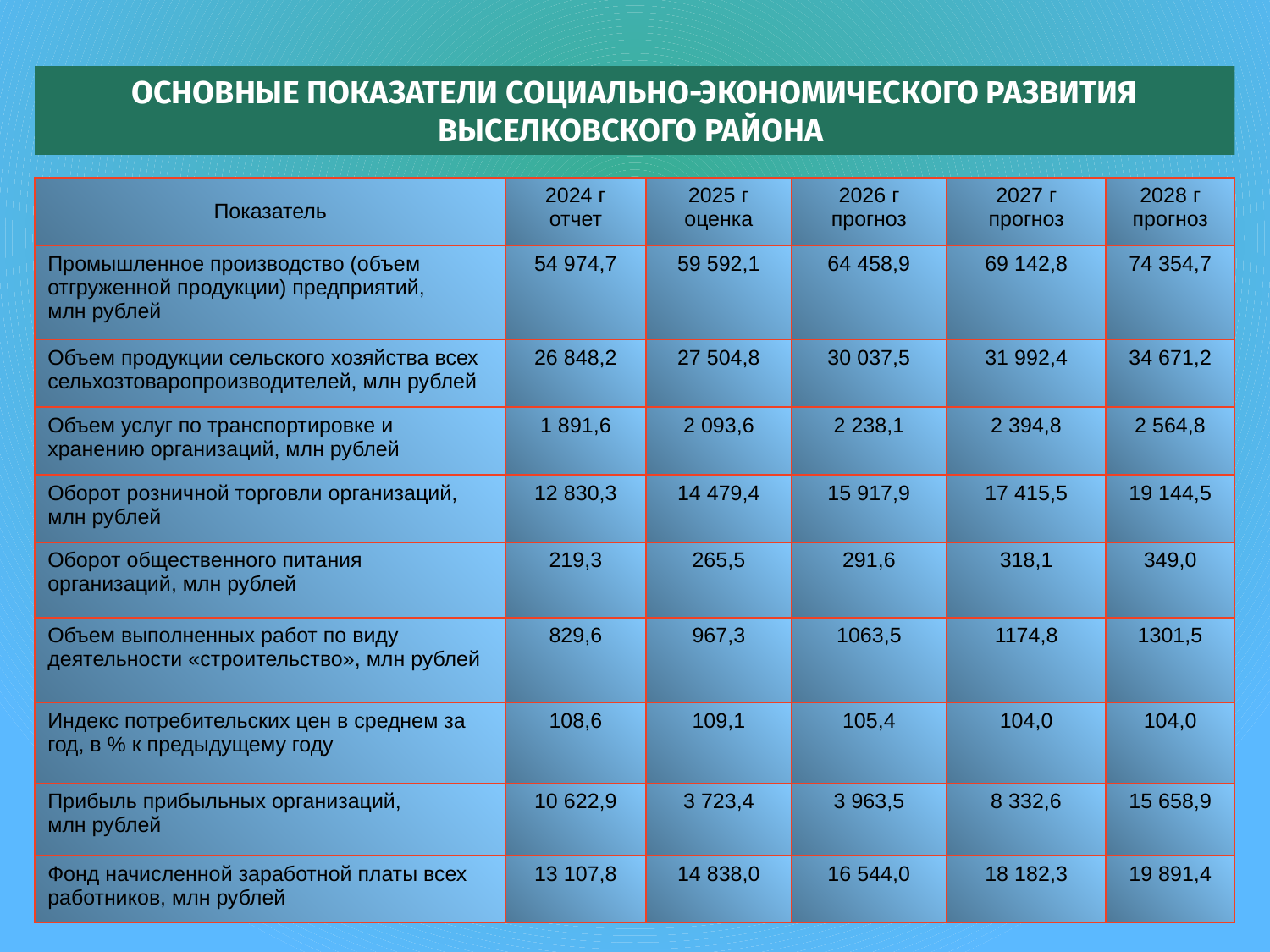

ОСНОВНЫЕ ПОКАЗАТЕЛИ СОЦИАЛЬНО-ЭКОНОМИЧЕСКОГО РАЗВИТИЯ
ВЫСЕЛКОВСКОГО РАЙОНА
| Показатель | 2024 г отчет | 2025 г оценка | 2026 г прогноз | 2027 г прогноз | 2028 г прогноз |
| --- | --- | --- | --- | --- | --- |
| Промышленное производство (объем отгруженной продукции) предприятий, млн рублей | 54 974,7 | 59 592,1 | 64 458,9 | 69 142,8 | 74 354,7 |
| Объем продукции сельского хозяйства всех сельхозтоваропроизводителей, млн рублей | 26 848,2 | 27 504,8 | 30 037,5 | 31 992,4 | 34 671,2 |
| Объем услуг по транспортировке и хранению организаций, млн рублей | 1 891,6 | 2 093,6 | 2 238,1 | 2 394,8 | 2 564,8 |
| Оборот розничной торговли организаций, млн рублей | 12 830,3 | 14 479,4 | 15 917,9 | 17 415,5 | 19 144,5 |
| Оборот общественного питания организаций, млн рублей | 219,3 | 265,5 | 291,6 | 318,1 | 349,0 |
| Объем выполненных работ по виду деятельности «строительство», млн рублей | 829,6 | 967,3 | 1063,5 | 1174,8 | 1301,5 |
| Индекс потребительских цен в среднем за год, в % к предыдущему году | 108,6 | 109,1 | 105,4 | 104,0 | 104,0 |
| Прибыль прибыльных организаций, млн рублей | 10 622,9 | 3 723,4 | 3 963,5 | 8 332,6 | 15 658,9 |
| Фонд начисленной заработной платы всех работников, млн рублей | 13 107,8 | 14 838,0 | 16 544,0 | 18 182,3 | 19 891,4 |